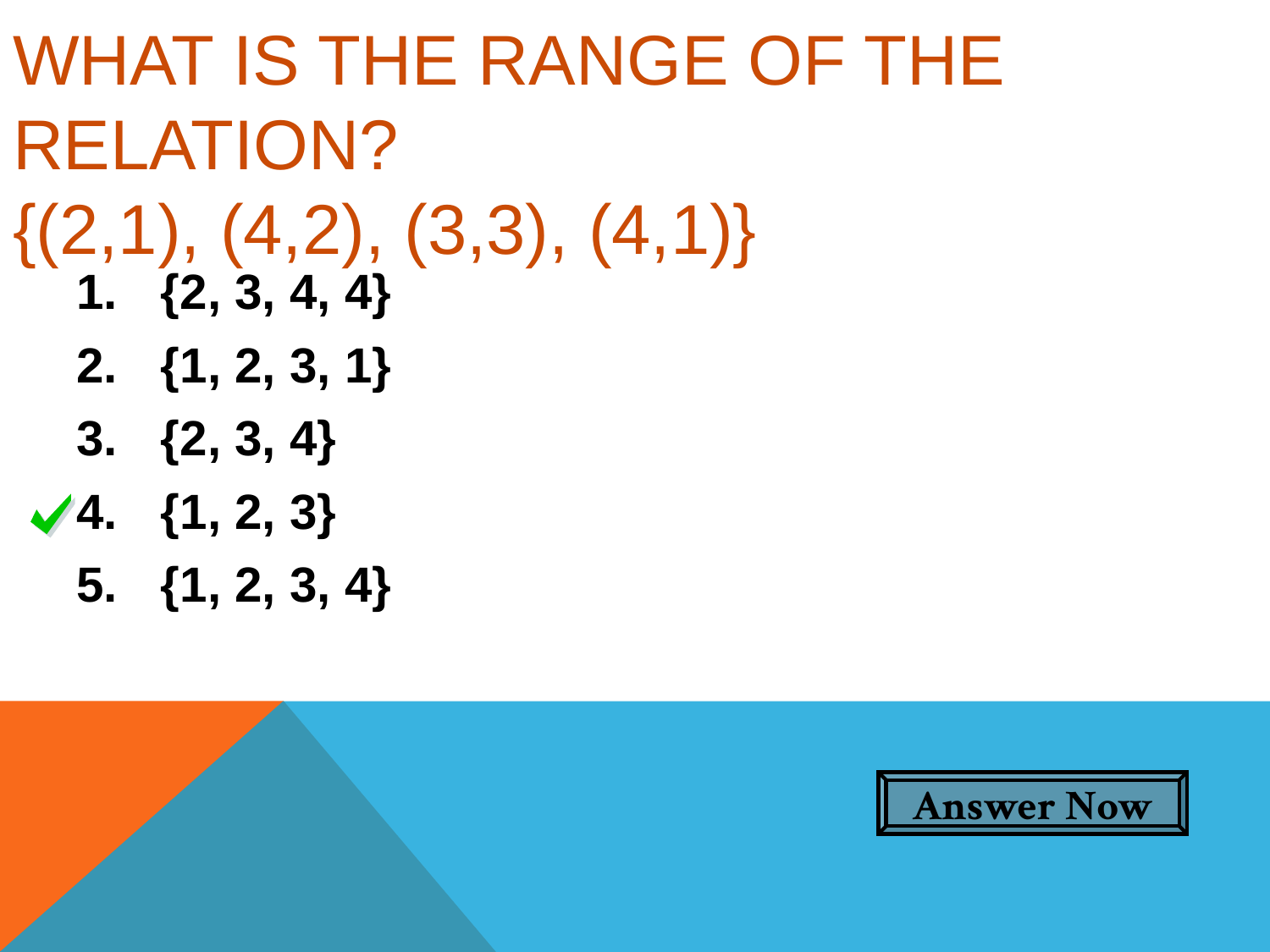

# What is the range of the relation? {(2,1), (4,2), (3,3), (4,1)}
{2, 3, 4, 4}
{1, 2, 3, 1}
{2, 3, 4}
{1, 2, 3}
{1, 2, 3, 4}

Answer Now